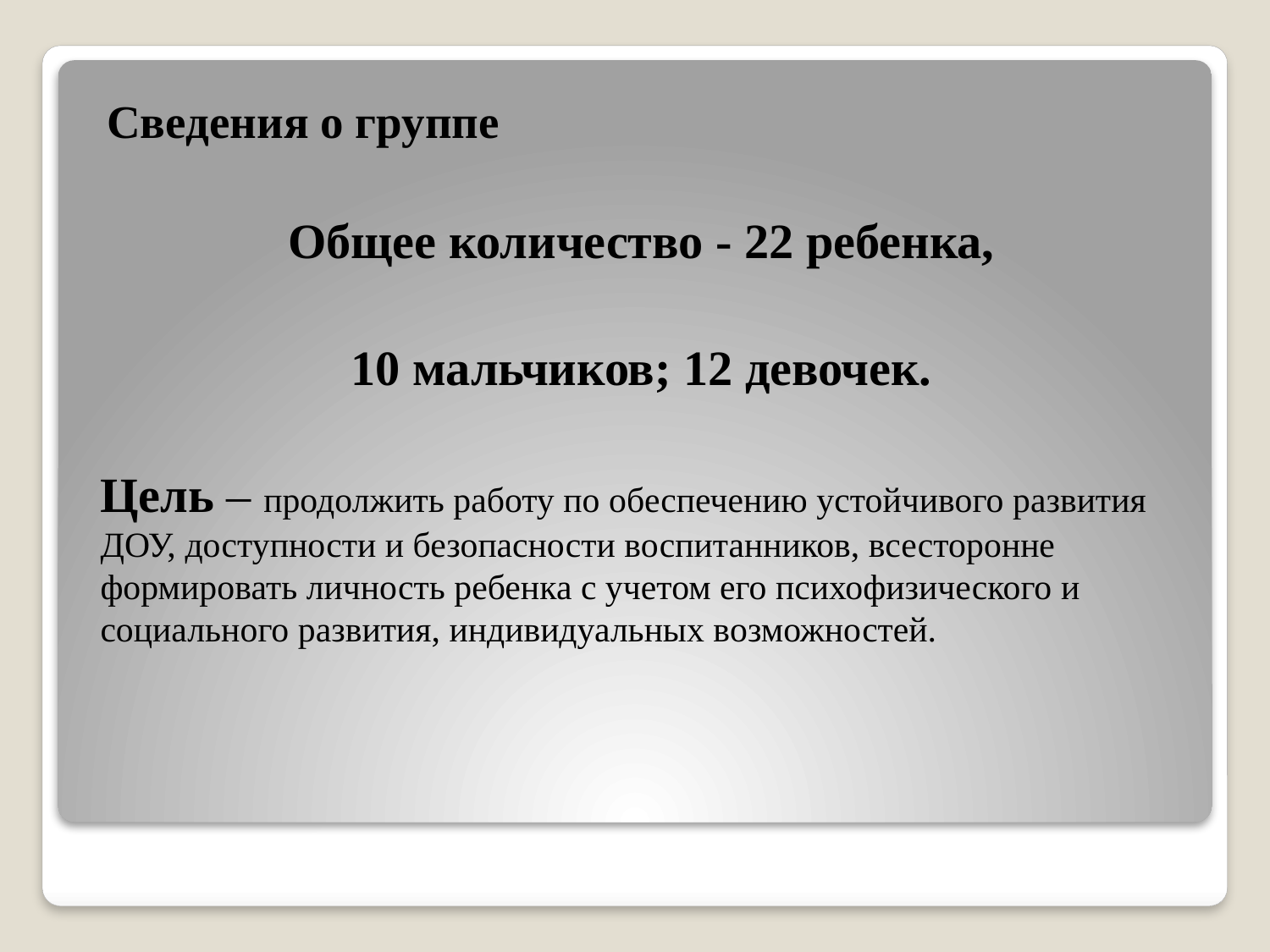

# Сведения о группе
Общее количество - 22 ребенка,

10 мальчиков; 12 девочек.

Цель – продолжить работу по обеспечению устойчивого развития ДОУ, доступности и безопасности воспитанников, всесторонне формировать личность ребенка с учетом его психофизического и социального развития, индивидуальных возможностей.